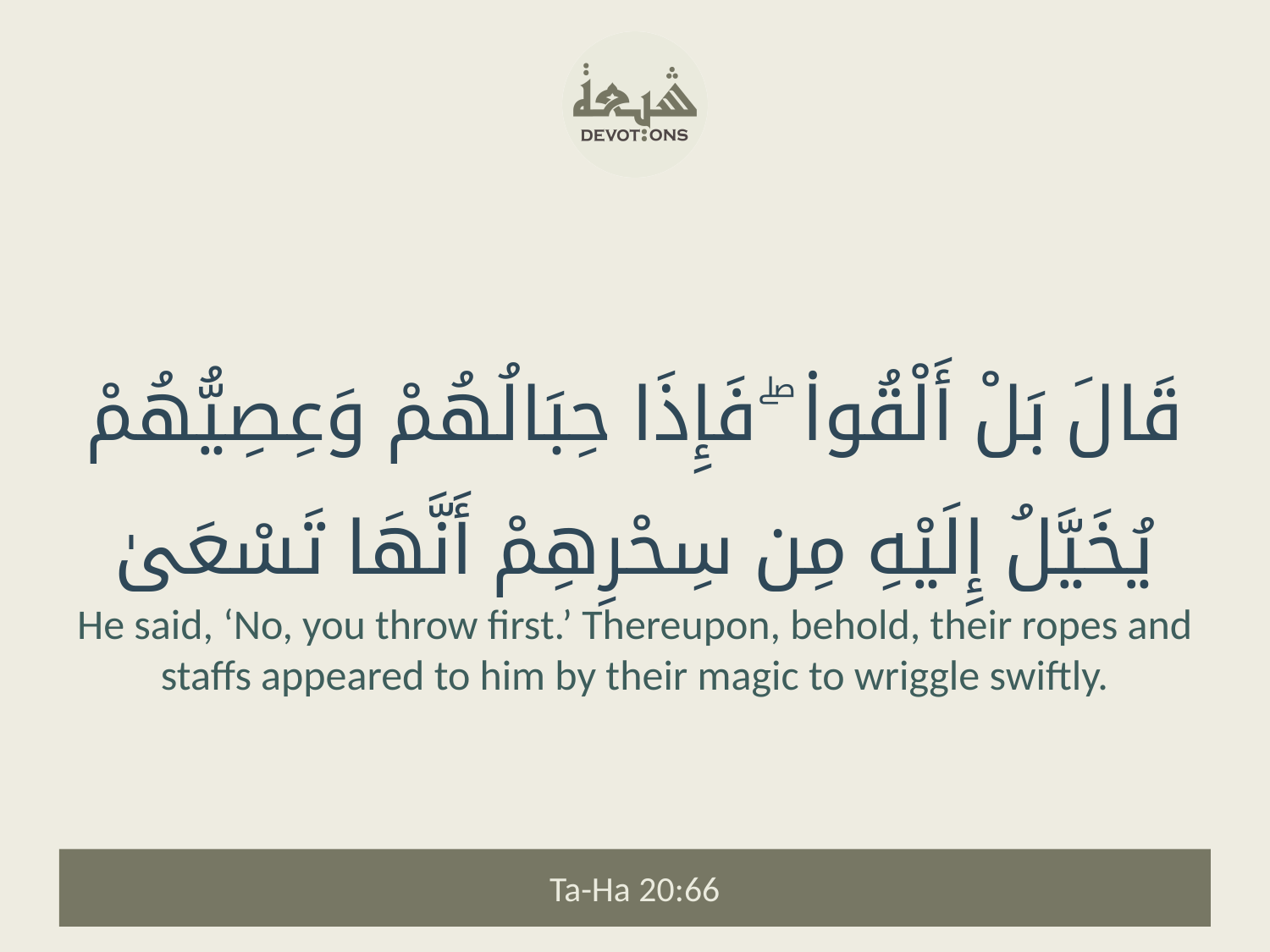

قَالَ بَلْ أَلْقُوا۟ ۖ فَإِذَا حِبَالُهُمْ وَعِصِيُّهُمْ يُخَيَّلُ إِلَيْهِ مِن سِحْرِهِمْ أَنَّهَا تَسْعَىٰ
He said, ‘No, you throw first.’ Thereupon, behold, their ropes and staffs appeared to him by their magic to wriggle swiftly.
Ta-Ha 20:66